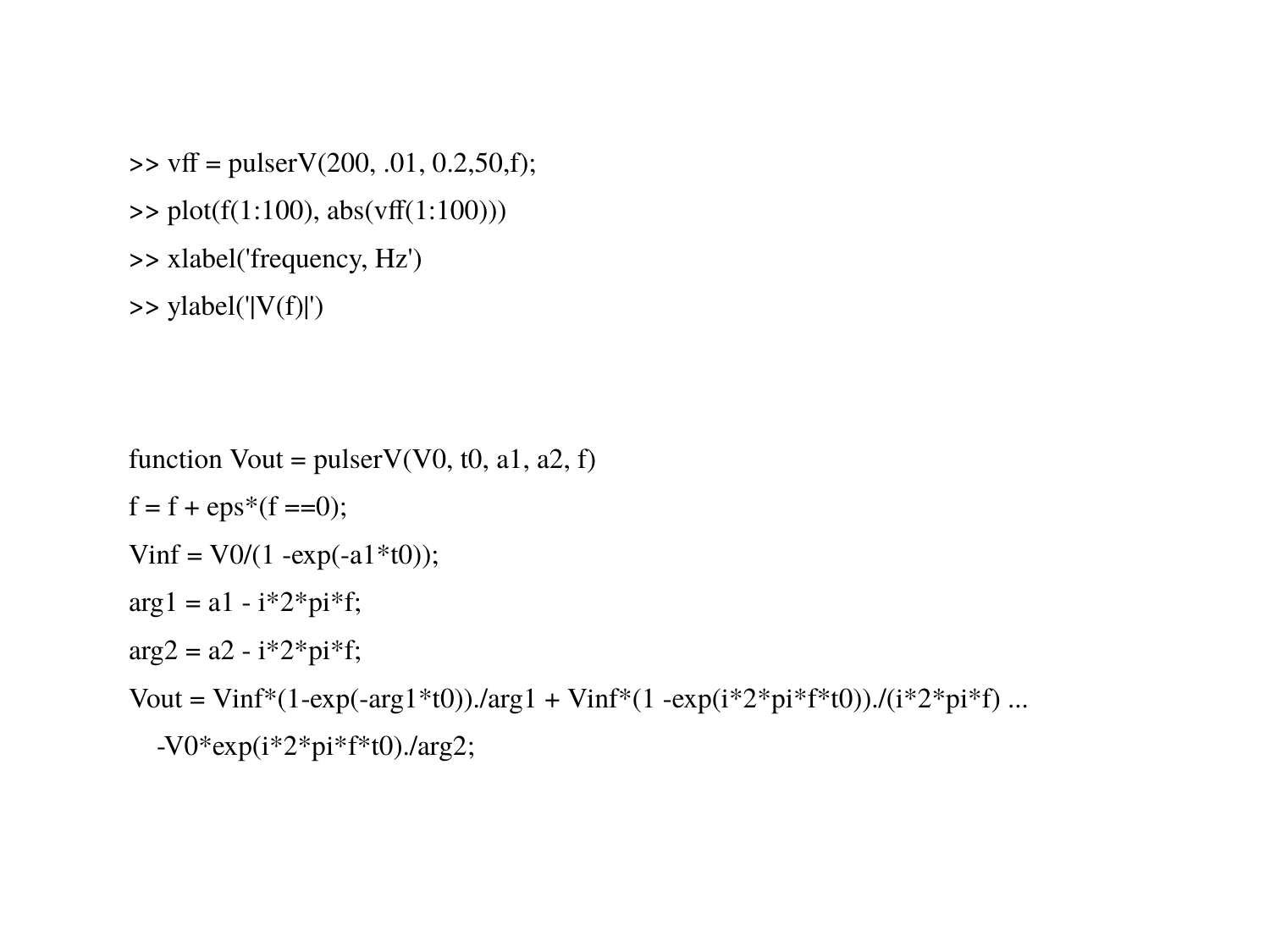

>> vff = pulserV(200, .01, 0.2,50,f);
>> plot(f(1:100), abs(vff(1:100)))
>> xlabel('frequency, Hz')
>> ylabel('|V(f)|')
function Vout = pulserV(V0, t0, a1, a2, f)
f = f + eps*(f ==0);
Vinf = V0/(1 -exp(-a1*t0));
arg1 = a1 - i*2*pi*f;
arg2 = a2 - i*2*pi*f;
Vout = Vinf*(1-exp(-arg1*t0))./arg1 + Vinf*(1 -exp(i*2*pi*f*t0))./(i*2*pi*f) ...
    -V0*exp(i*2*pi*f*t0)./arg2;